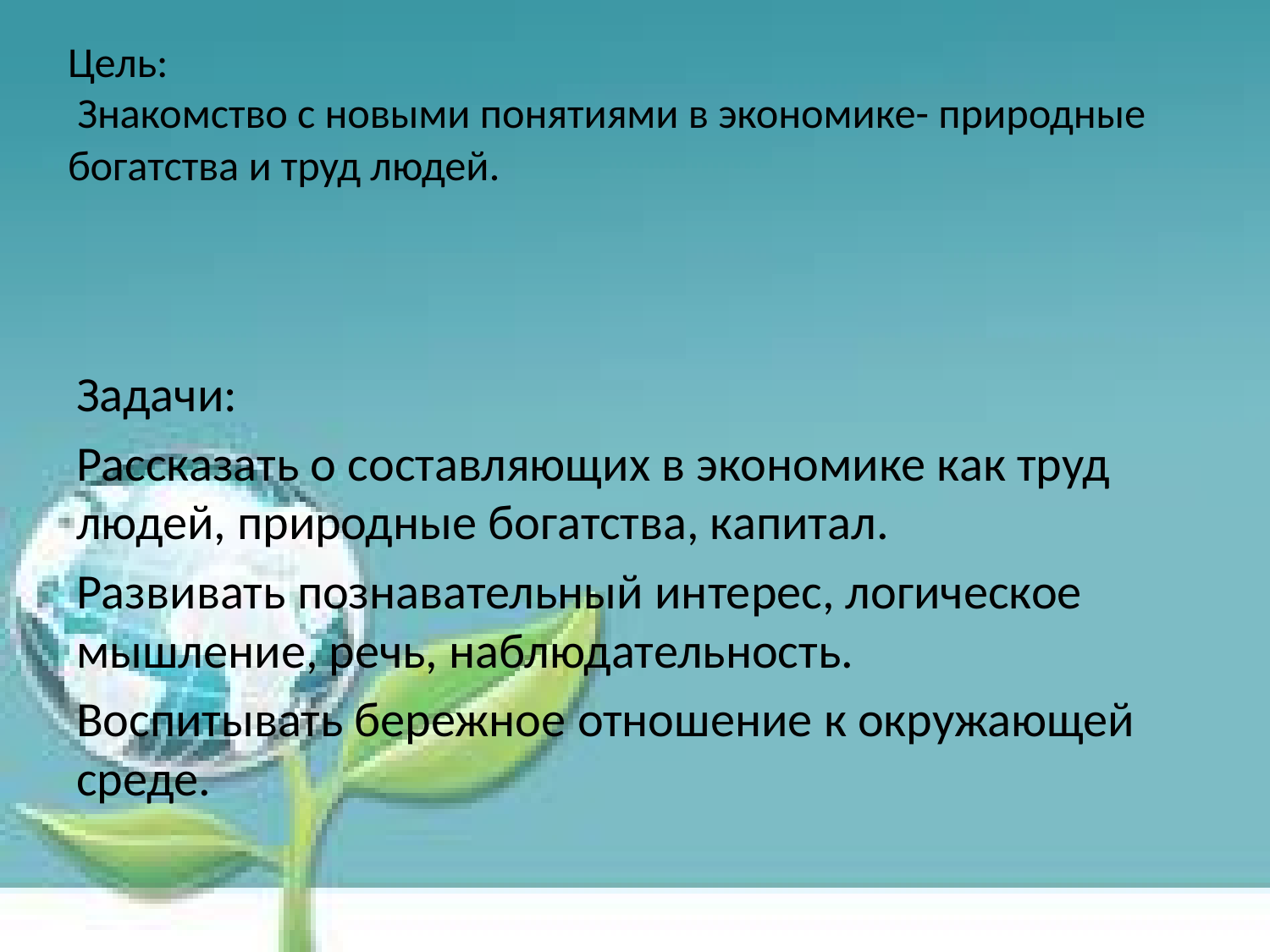

# Цель: Знакомство с новыми понятиями в экономике- природные богатства и труд людей.
Задачи:
Рассказать о составляющих в экономике как труд людей, природные богатства, капитал.
Развивать познавательный интерес, логическое мышление, речь, наблюдательность.
Воспитывать бережное отношение к окружающей среде.